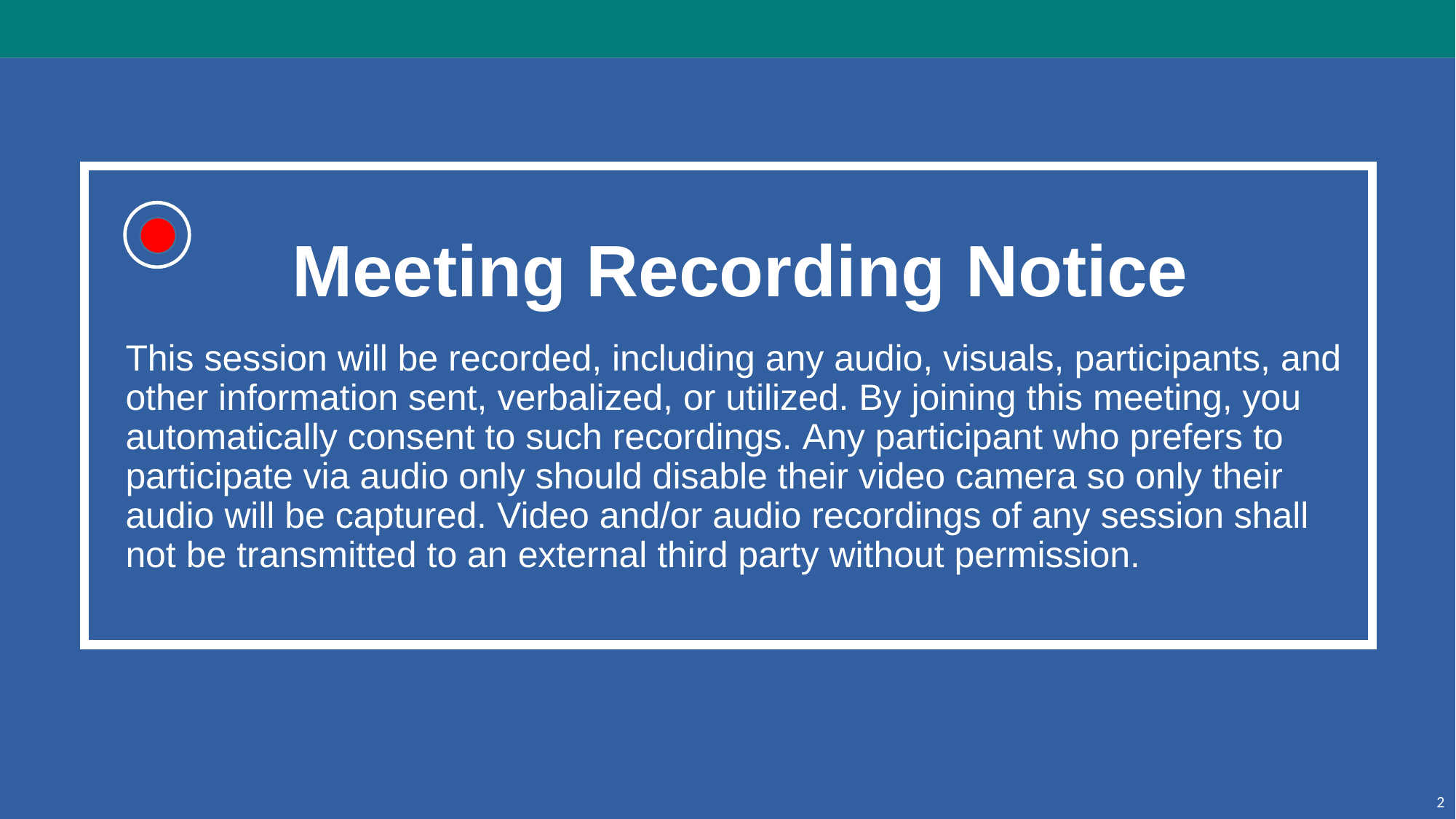

# Meeting Recording Notice

This session will be recorded, including any audio, visuals, participants, and other information sent, verbalized, or utilized. By joining this meeting, you automatically consent to such recordings. Any participant who prefers to participate via audio only should disable their video camera so only their audio will be captured. Video and/or audio recordings of any session shall not be transmitted to an external third party without permission.
2